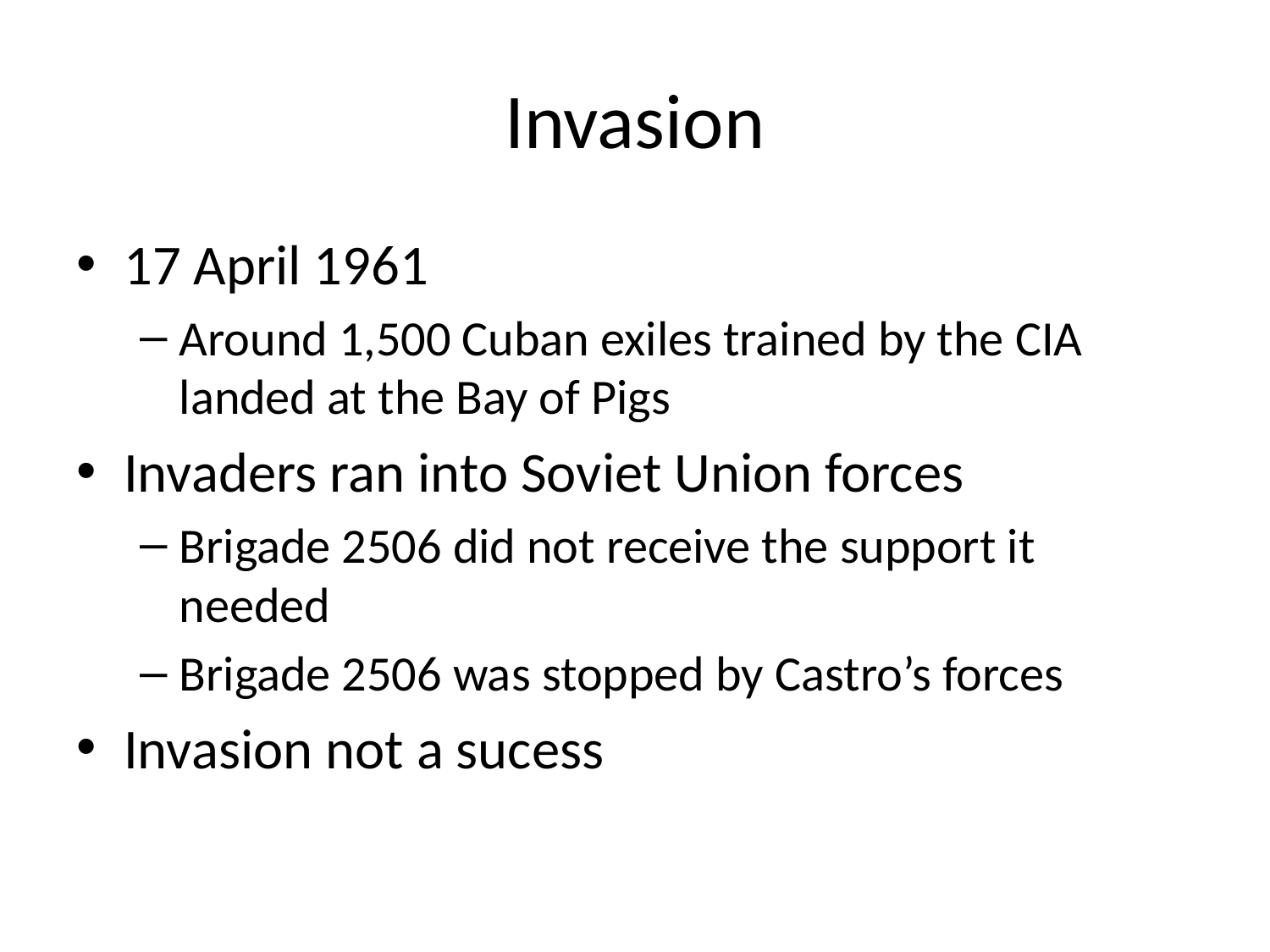

# Invasion
17 April 1961
Around 1,500 Cuban exiles trained by the CIA landed at the Bay of Pigs
Invaders ran into Soviet Union forces
Brigade 2506 did not receive the support it needed
Brigade 2506 was stopped by Castro’s forces
Invasion not a sucess